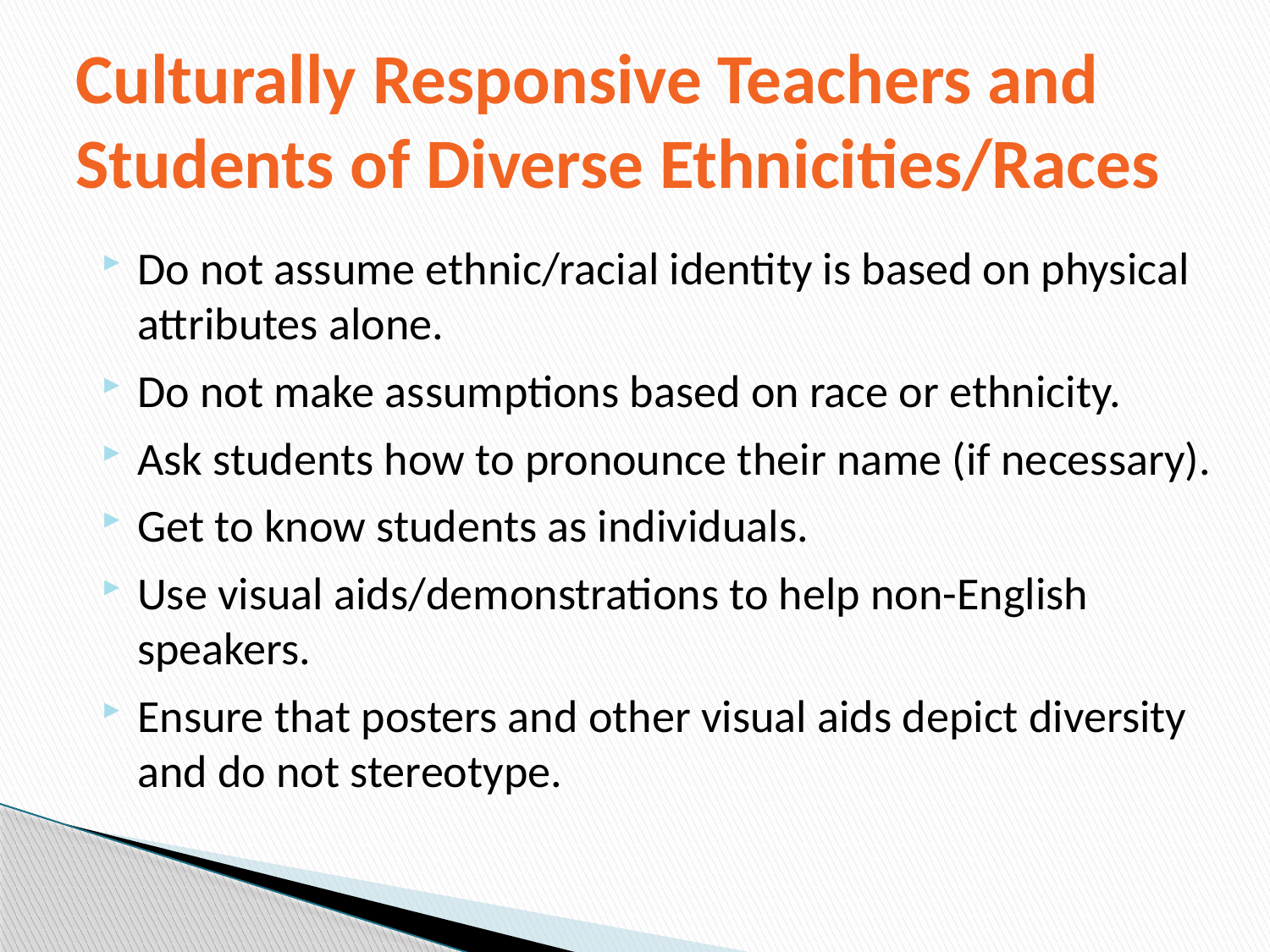

# Culturally Responsive Teachers and Students of Diverse Ethnicities/Races
Do not assume ethnic/racial identity is based on physical attributes alone.
Do not make assumptions based on race or ethnicity.
Ask students how to pronounce their name (if necessary).
Get to know students as individuals.
Use visual aids/demonstrations to help non-English speakers.
Ensure that posters and other visual aids depict diversity and do not stereotype.